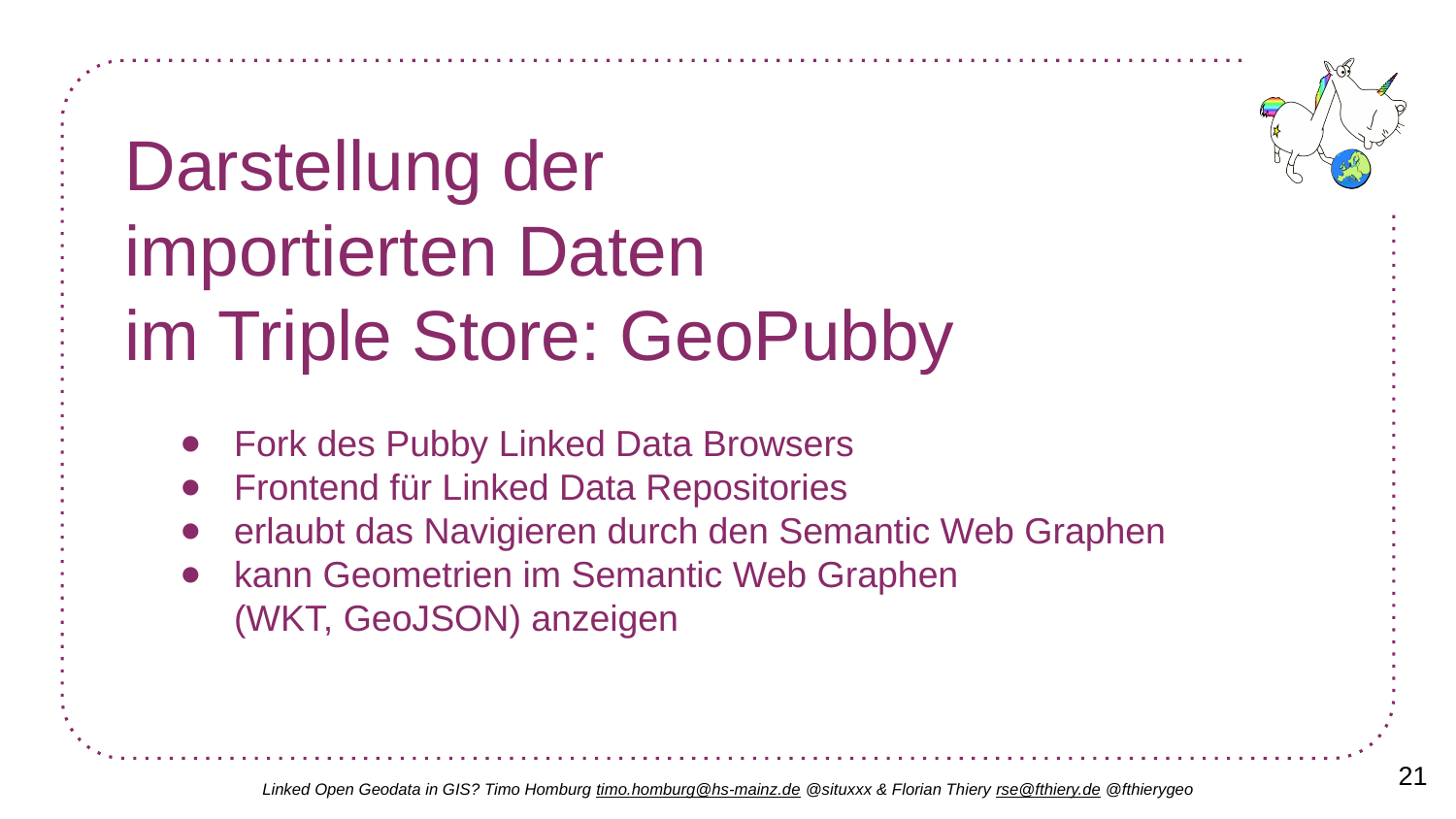

Darstellung der
importierten Daten
im Triple Store: GeoPubby
Fork des Pubby Linked Data Browsers
Frontend für Linked Data Repositories
erlaubt das Navigieren durch den Semantic Web Graphen
kann Geometrien im Semantic Web Graphen
(WKT, GeoJSON) anzeigen
21